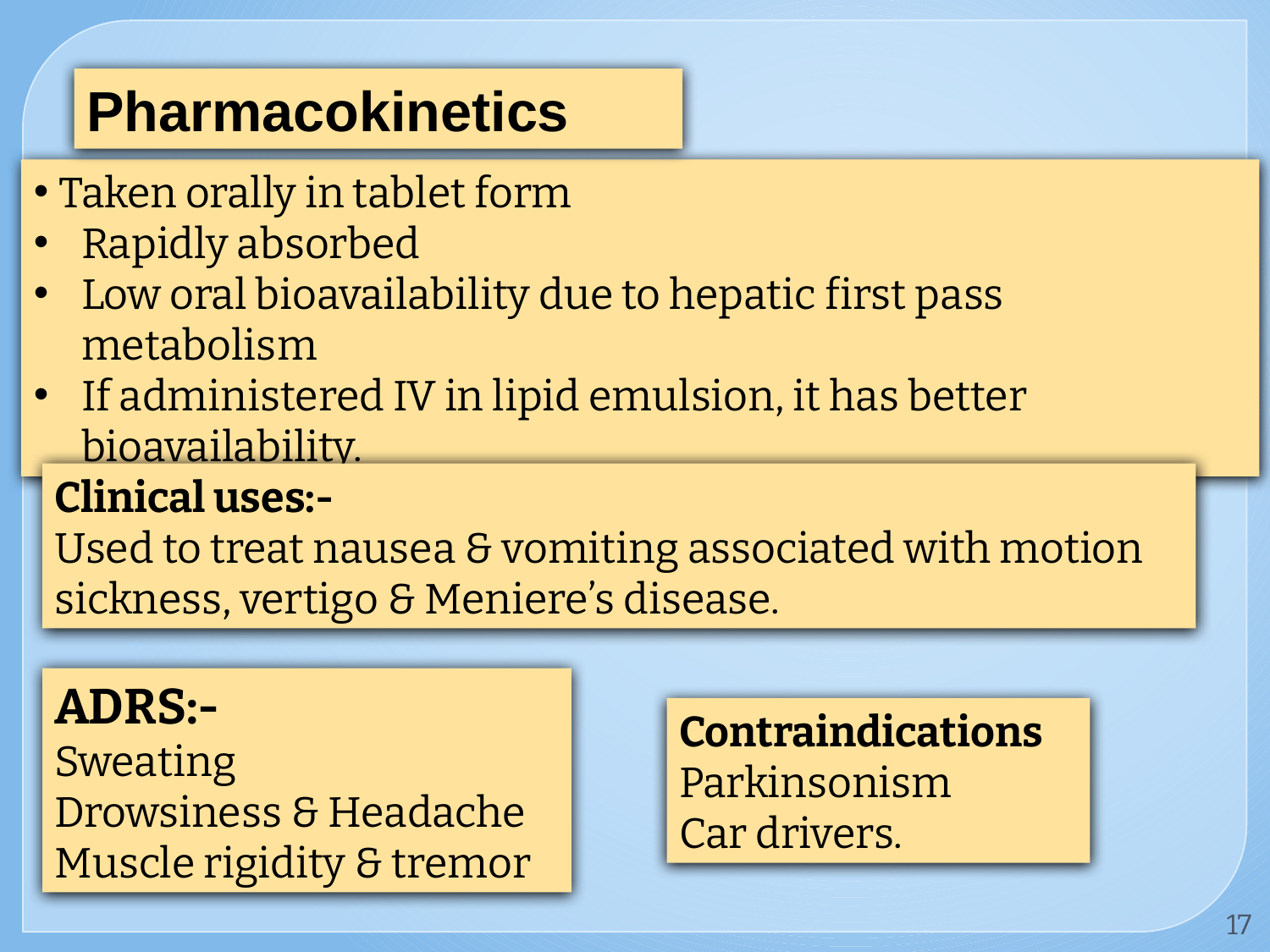

Pharmacokinetics
Taken orally in tablet form
Rapidly absorbed
Low oral bioavailability due to hepatic first pass metabolism
If administered IV in lipid emulsion, it has better bioavailability.
Clinical uses:-
Used to treat nausea & vomiting associated with motion sickness, vertigo & Meniere’s disease.
ADRS:-
Sweating
Drowsiness & Headache
Muscle rigidity & tremor
Contraindications
Parkinsonism
Car drivers.
17